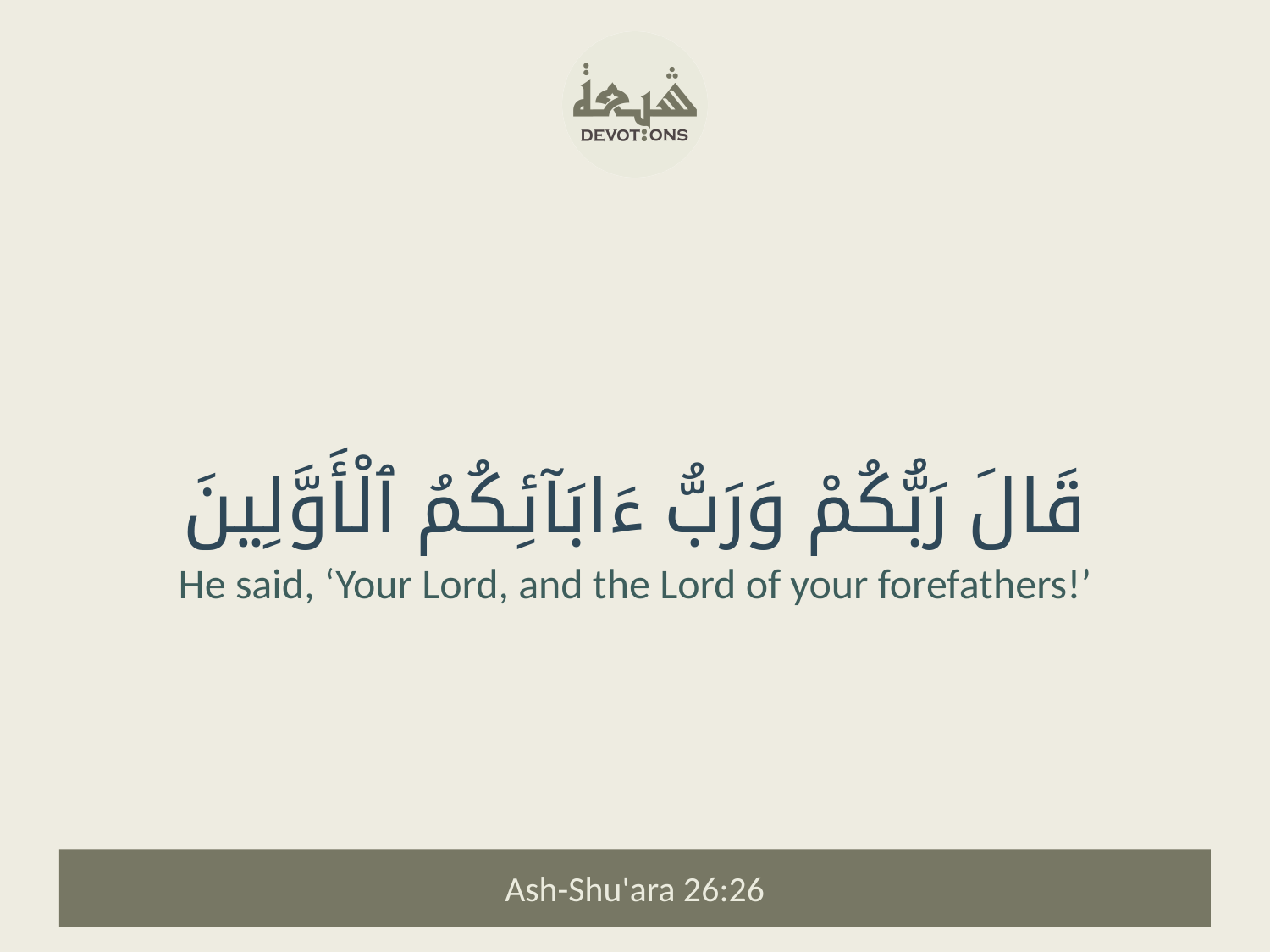

قَالَ رَبُّكُمْ وَرَبُّ ءَابَآئِكُمُ ٱلْأَوَّلِينَ
He said, ‘Your Lord, and the Lord of your forefathers!’
Ash-Shu'ara 26:26